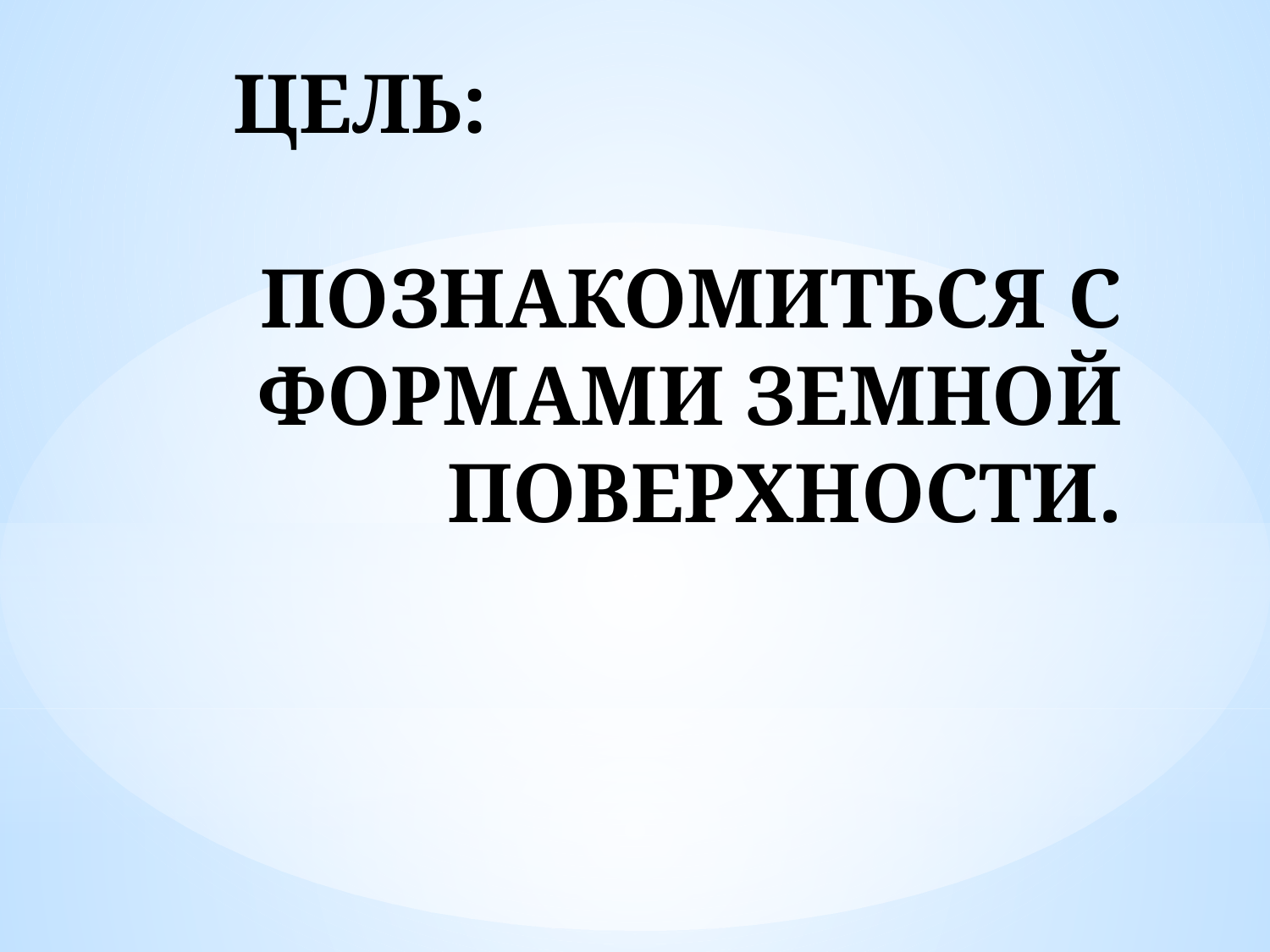

# ЦЕЛЬ: ПОЗНАКОМИТЬСЯ С ФОРМАМИ ЗЕМНОЙ ПОВЕРХНОСТИ.